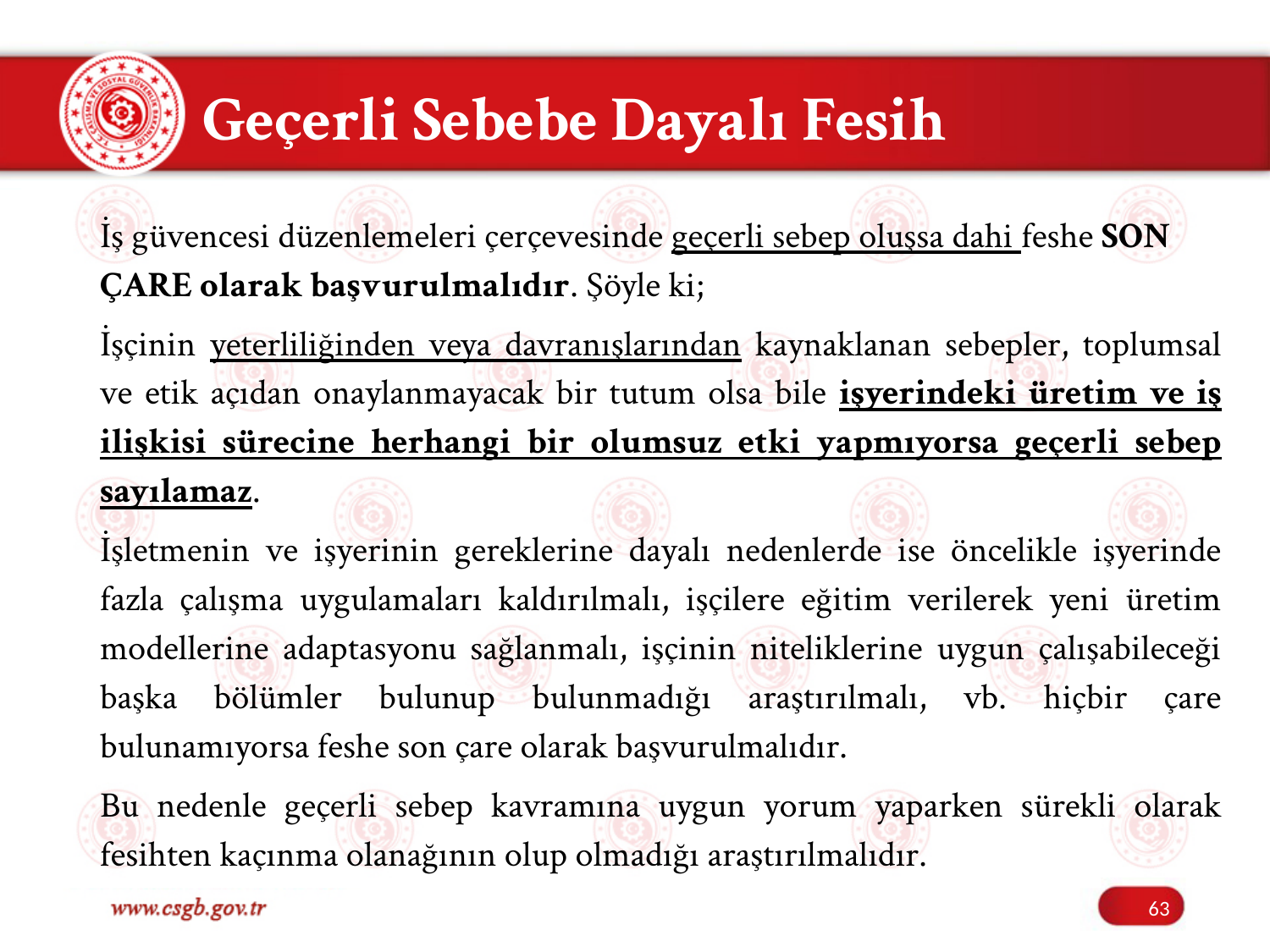

# Geçerli Sebebe Dayalı Fesih
İş güvencesi düzenlemeleri çerçevesinde geçerli sebep oluşsa dahi feshe SON ÇARE olarak başvurulmalıdır. Şöyle ki;
İşçinin yeterliliğinden veya davranışlarından kaynaklanan sebepler, toplumsal ve etik açıdan onaylanmayacak bir tutum olsa bile işyerindeki üretim ve iş ilişkisi sürecine herhangi bir olumsuz etki yapmıyorsa geçerli sebep sayılamaz.
İşletmenin ve işyerinin gereklerine dayalı nedenlerde ise öncelikle işyerinde fazla çalışma uygulamaları kaldırılmalı, işçilere eğitim verilerek yeni üretim modellerine adaptasyonu sağlanmalı, işçinin niteliklerine uygun çalışabileceği başka bölümler bulunup bulunmadığı araştırılmalı, vb. hiçbir çare bulunamıyorsa feshe son çare olarak başvurulmalıdır.
Bu nedenle geçerli sebep kavramına uygun yorum yaparken sürekli olarak fesihten kaçınma olanağının olup olmadığı araştırılmalıdır.
63